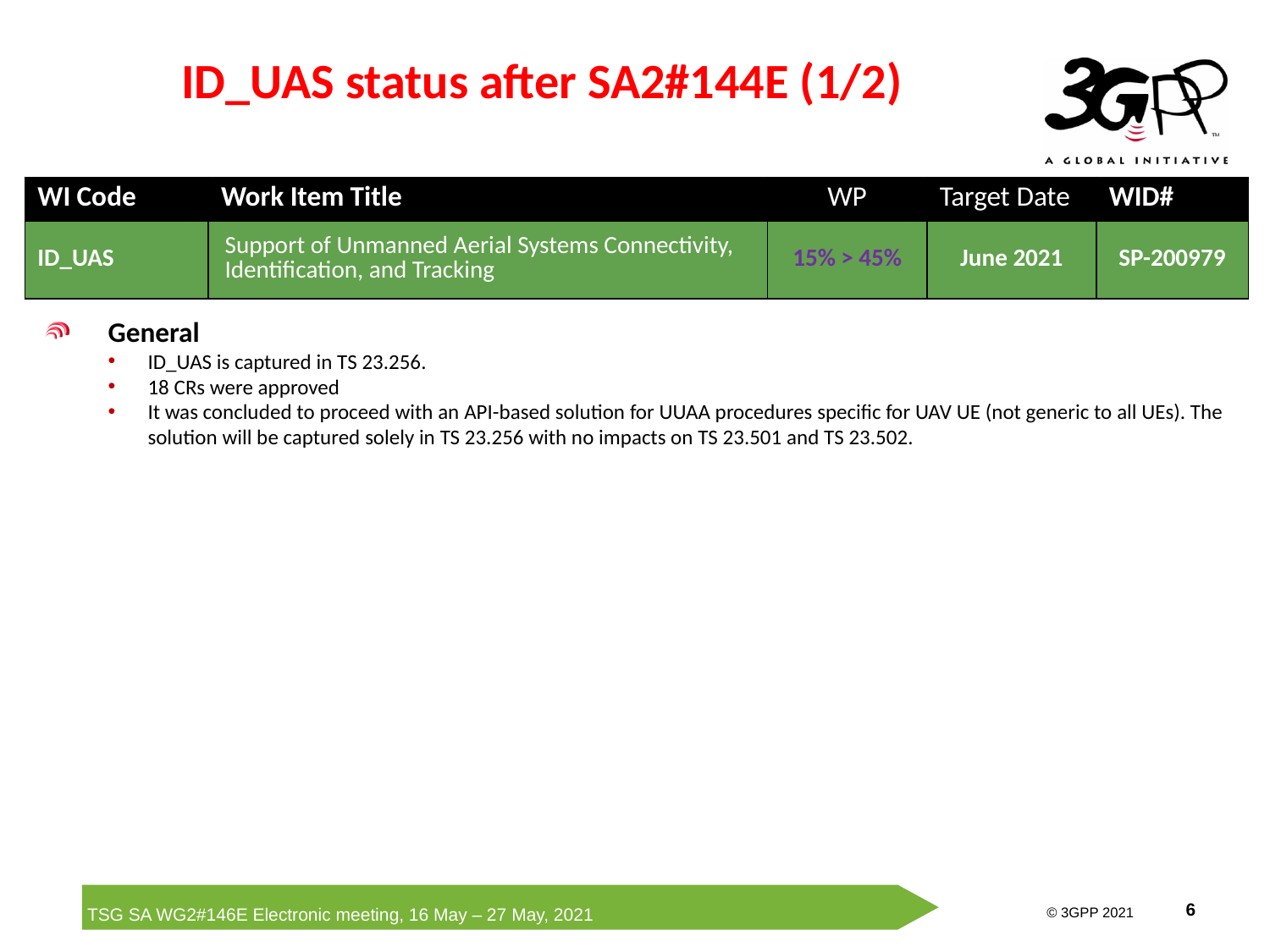

# ID_UAS status after SA2#144E (1/2)
| WI Code | Work Item Title | WP | Target Date | WID# |
| --- | --- | --- | --- | --- |
| ID\_UAS | Support of Unmanned Aerial Systems Connectivity, Identification, and Tracking | 15% > 45% | June 2021 | SP-200979 |
General
ID_UAS is captured in TS 23.256.
18 CRs were approved
It was concluded to proceed with an API-based solution for UUAA procedures specific for UAV UE (not generic to all UEs). The solution will be captured solely in TS 23.256 with no impacts on TS 23.501 and TS 23.502.